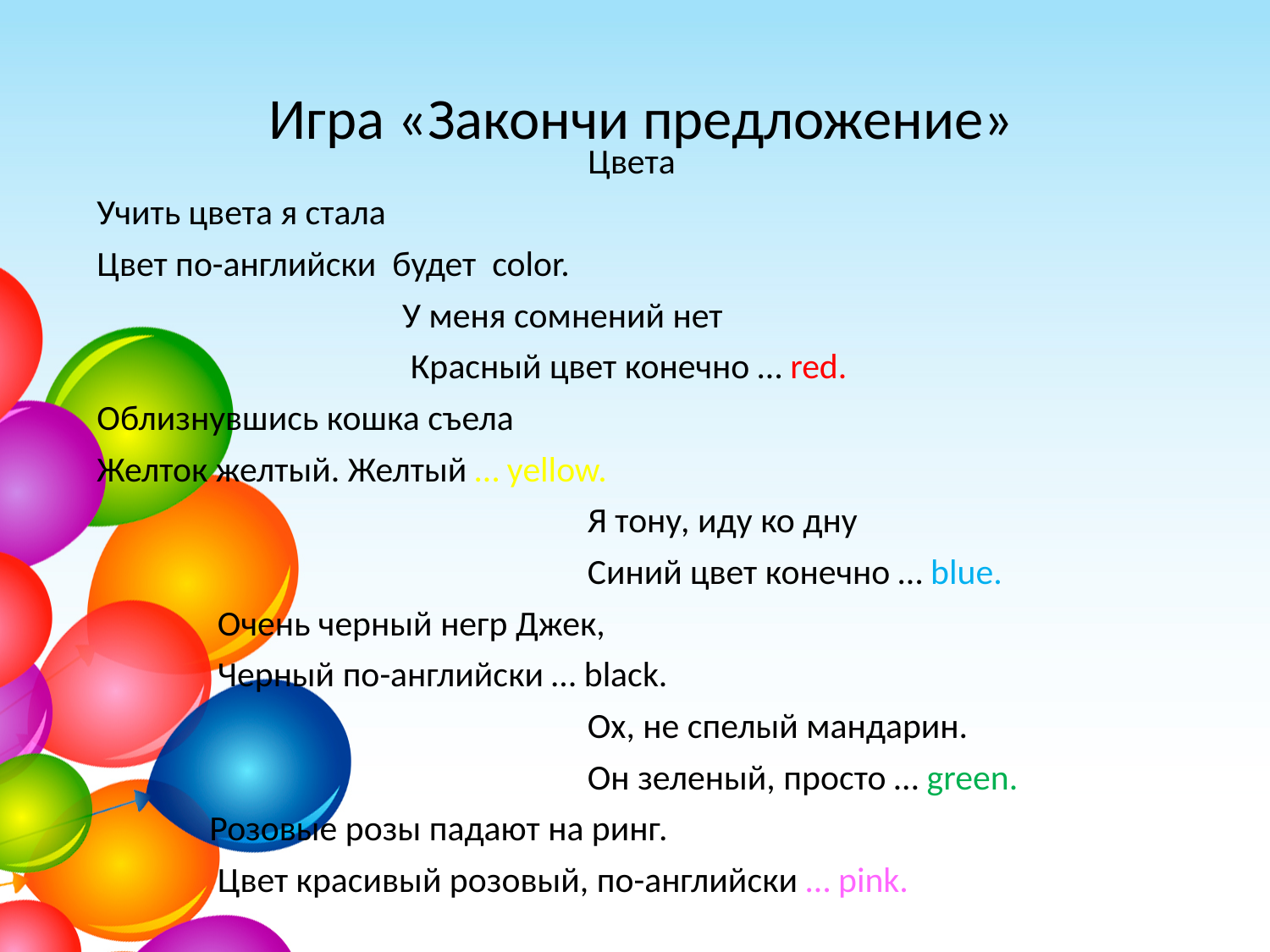

# Игра «Закончи предложение»

Цвета
Учить цвета я стала
Цвет по-английски  будет  color.
                                      У меня сомнений нет
                                       Красный цвет конечно … red.
Облизнувшись кошка съела
Желток желтый. Желтый … yellow.
                                                             Я тону, иду ко дну
                                                             Синий цвет конечно … blue.
               Очень черный негр Джек,
               Черный по-английски … black.
                                                             Ох, не спелый мандарин.
                                                             Он зеленый, просто … green.
              Розовые розы падают на ринг.
               Цвет красивый розовый, по-английски … pink.